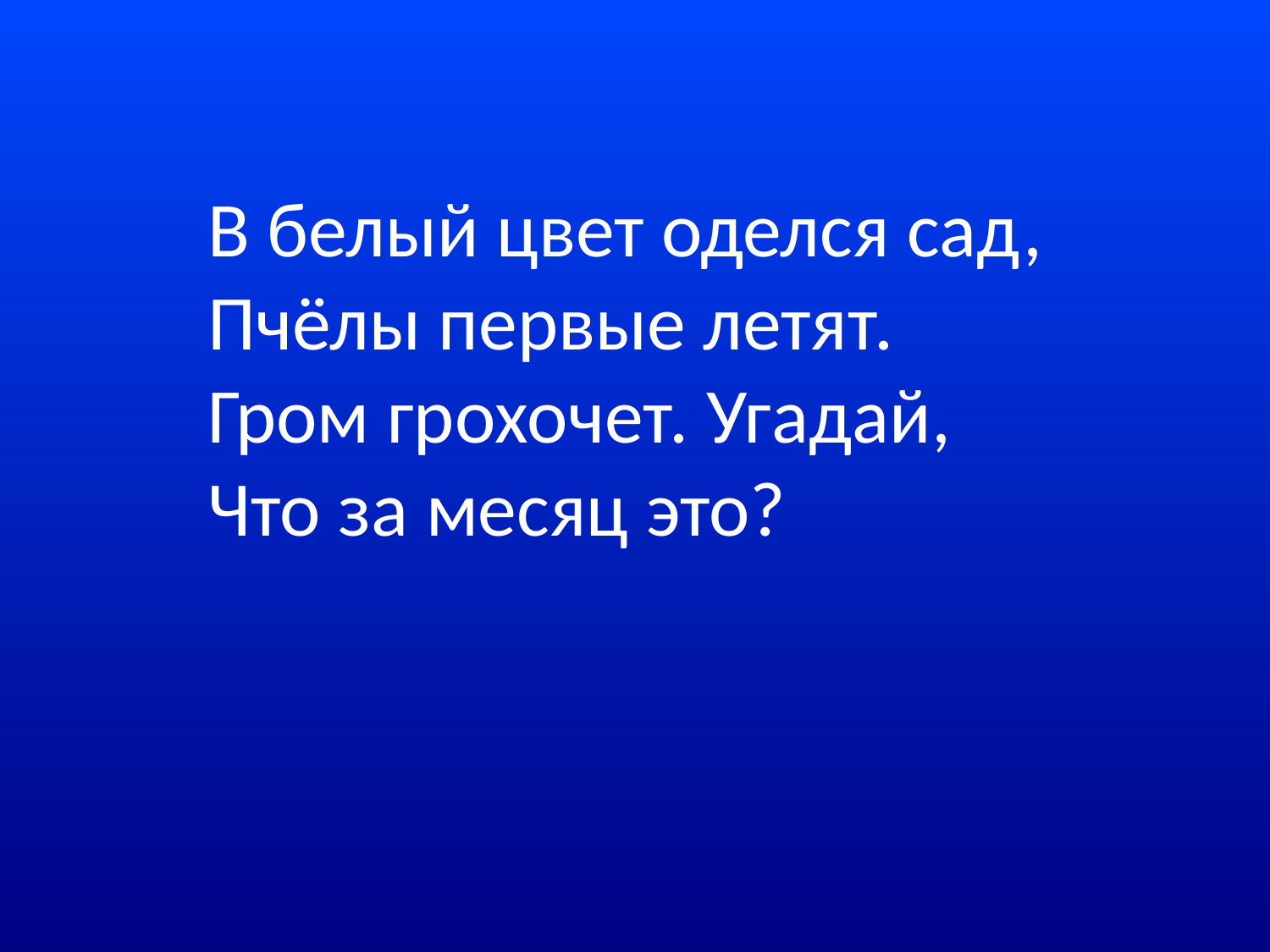

# В белый цвет оделся сад, Пчёлы первые летят. Гром грохочет. Угадай, Что за месяц это?